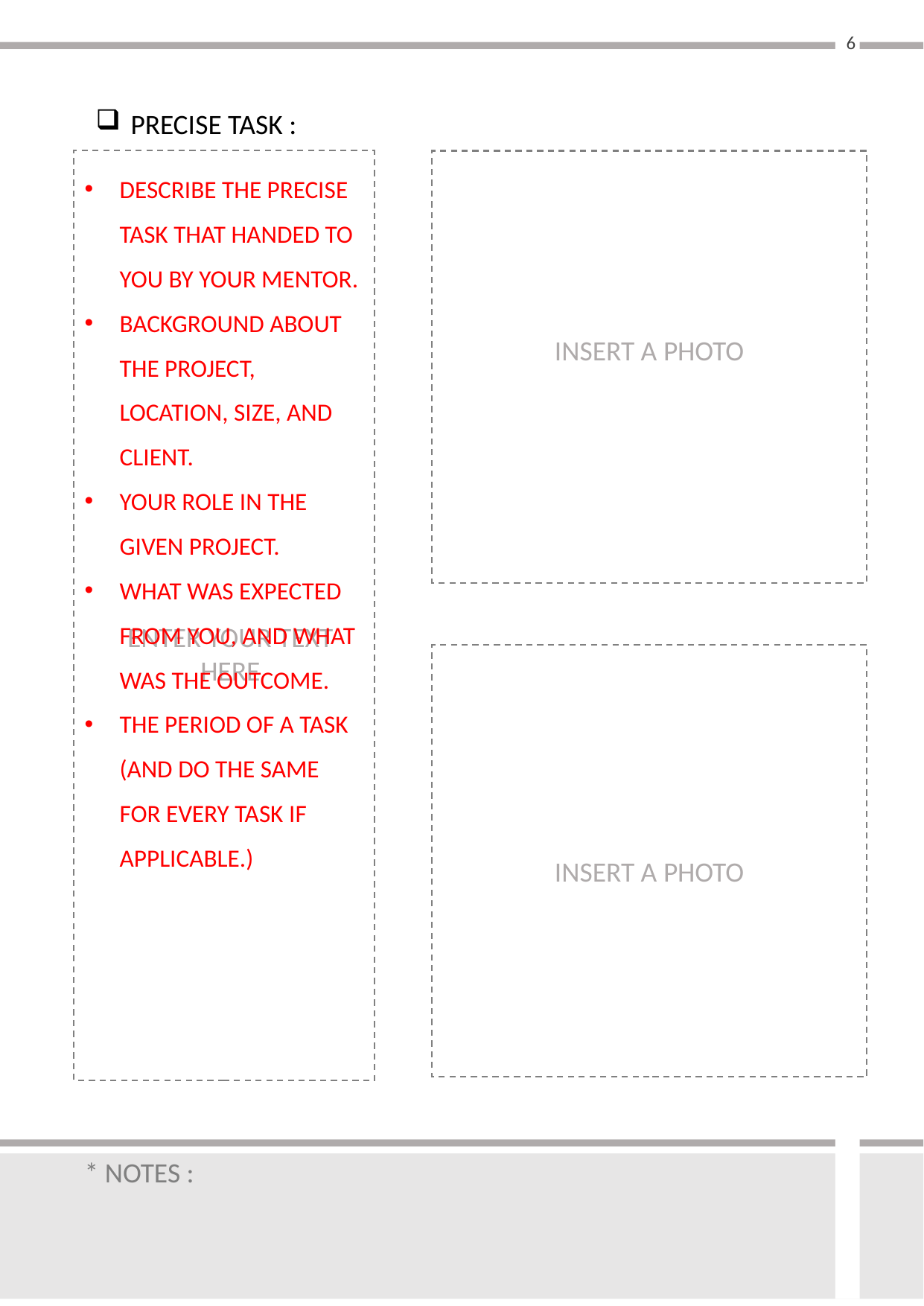

6

PRECISE TASK :

DESCRIBE THE PRECISE TASK THAT HANDED TO YOU BY YOUR MENTOR.
BACKGROUND ABOUT THE PROJECT, LOCATION, SIZE, AND CLIENT.
YOUR ROLE IN THE GIVEN PROJECT.
WHAT WAS EXPECTED FROM YOU, AND WHAT WAS THE OUTCOME.
THE PERIOD OF A TASK (AND DO THE SAME FOR EVERY TASK IF APPLICABLE.)

INSERT A PHOTO
ENTER YOUR TEXT HERE

INSERT A PHOTO

* NOTES :